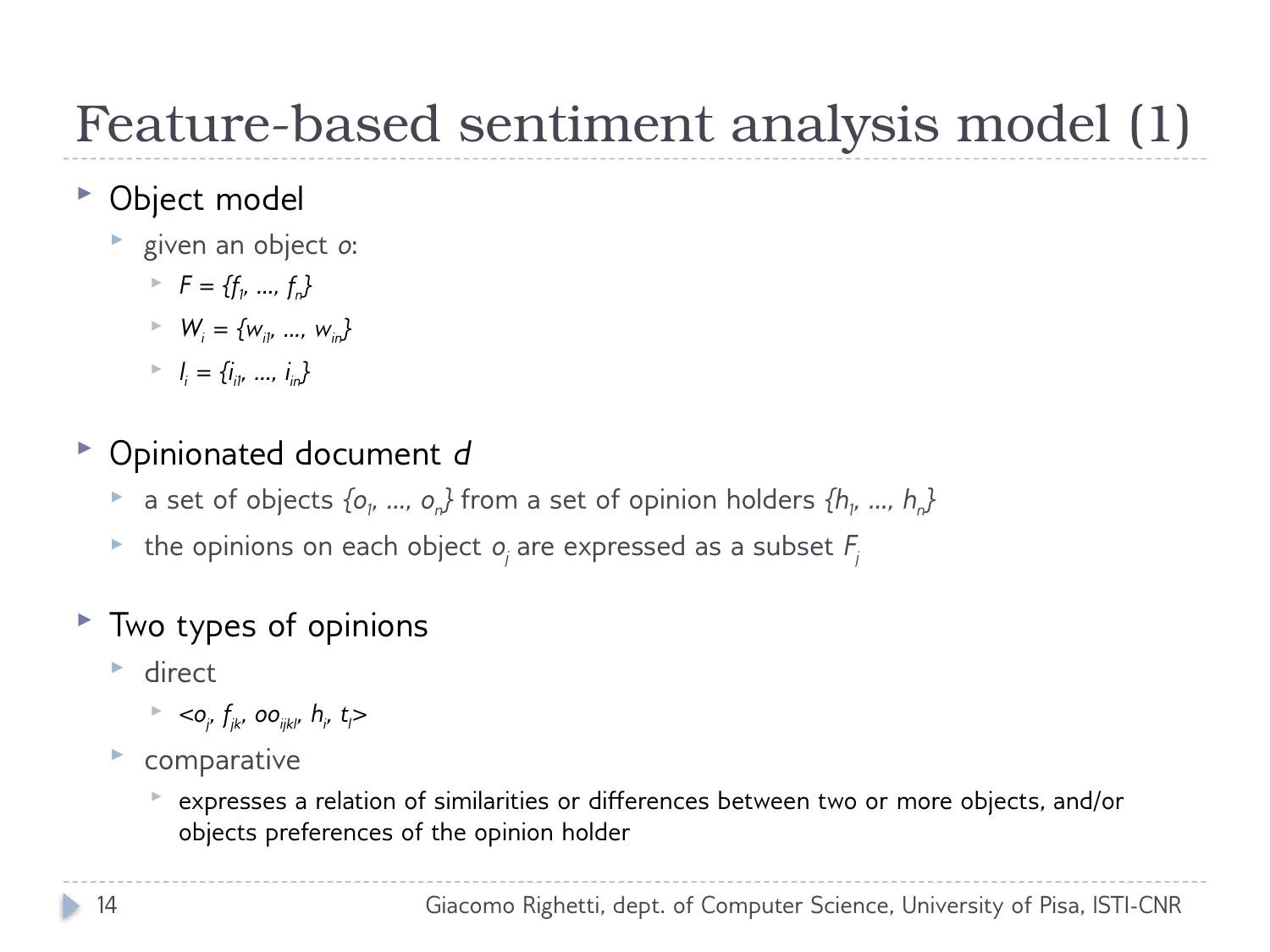

# Feature-based sentiment analysis model (1)
Object model
given an object o:
F = {f1, ..., fn}
Wi = {wi1, ..., win}
Ii = {ii1, ..., iin}

Opinionated document d
a set of objects {o1, ..., on} from a set of opinion holders {h1, ..., hn}
the opinions on each object oj are expressed as a subset Fj

Two types of opinions
direct
<oj, fjk, ooijkl, hi, tl>
comparative
expresses a relation of similarities or differences between two or more objects, and/or objects preferences of the opinion holder

14
Giacomo Righetti, dept. of Computer Science, University of Pisa, ISTI-CNR